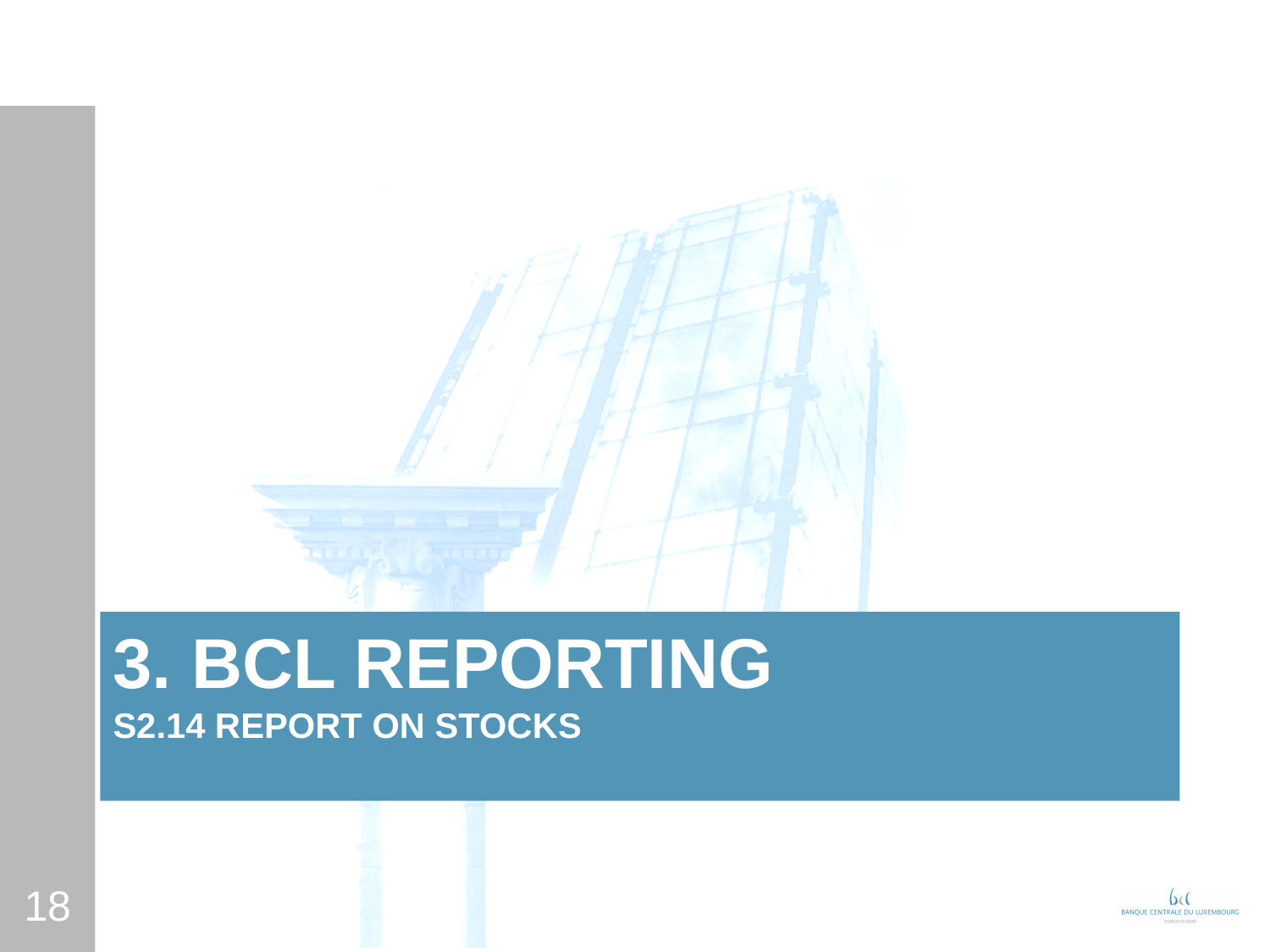

# 3. Bcl reporting S2.14 Report on stocks
18